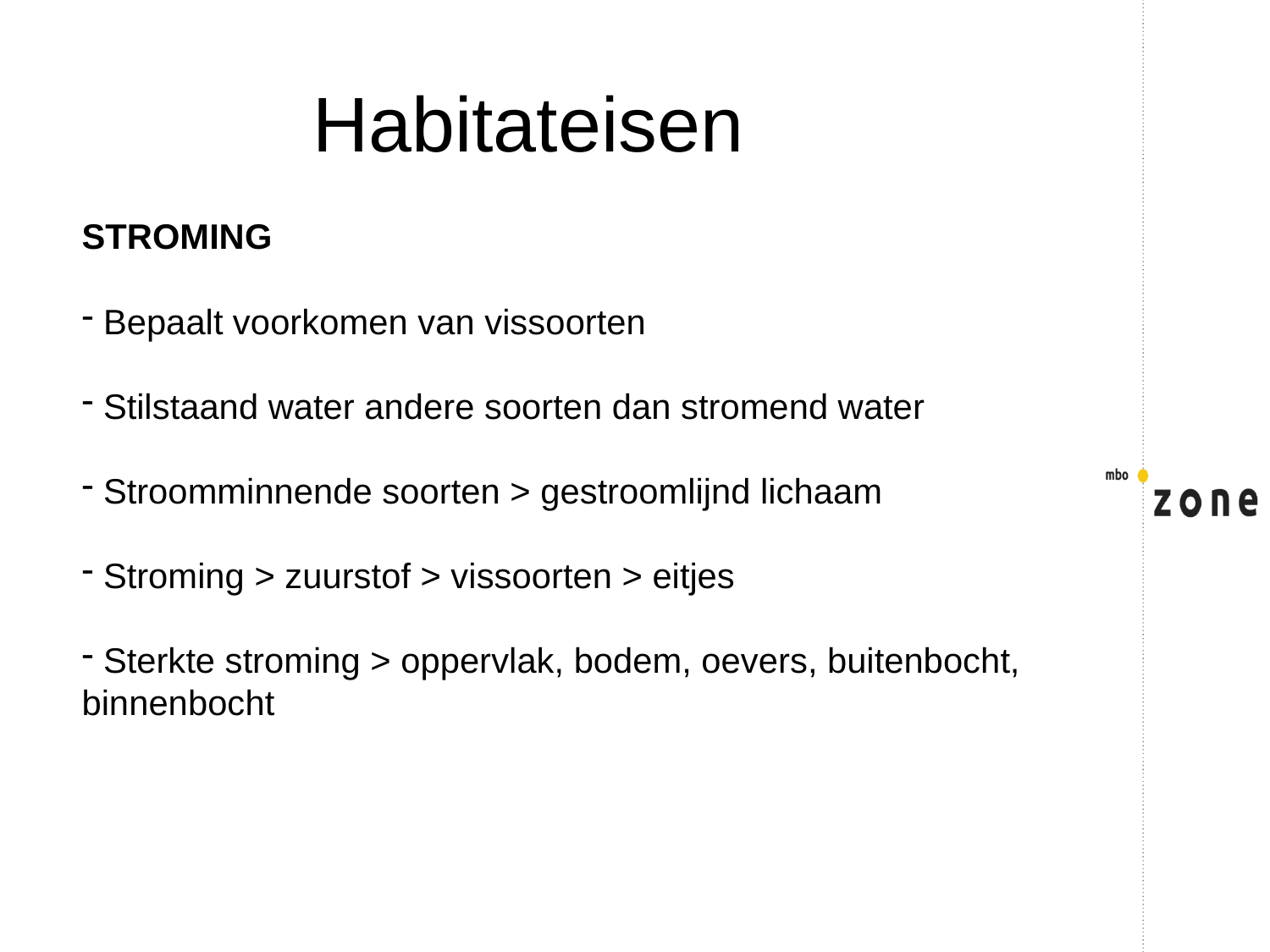

Habitateisen
STROMING

 Bepaalt voorkomen van vissoorten

 Stilstaand water andere soorten dan stromend water

 Stroomminnende soorten > gestroomlijnd lichaam

 Stroming > zuurstof > vissoorten > eitjes

 Sterkte stroming > oppervlak, bodem, oevers, buitenbocht, binnenbocht